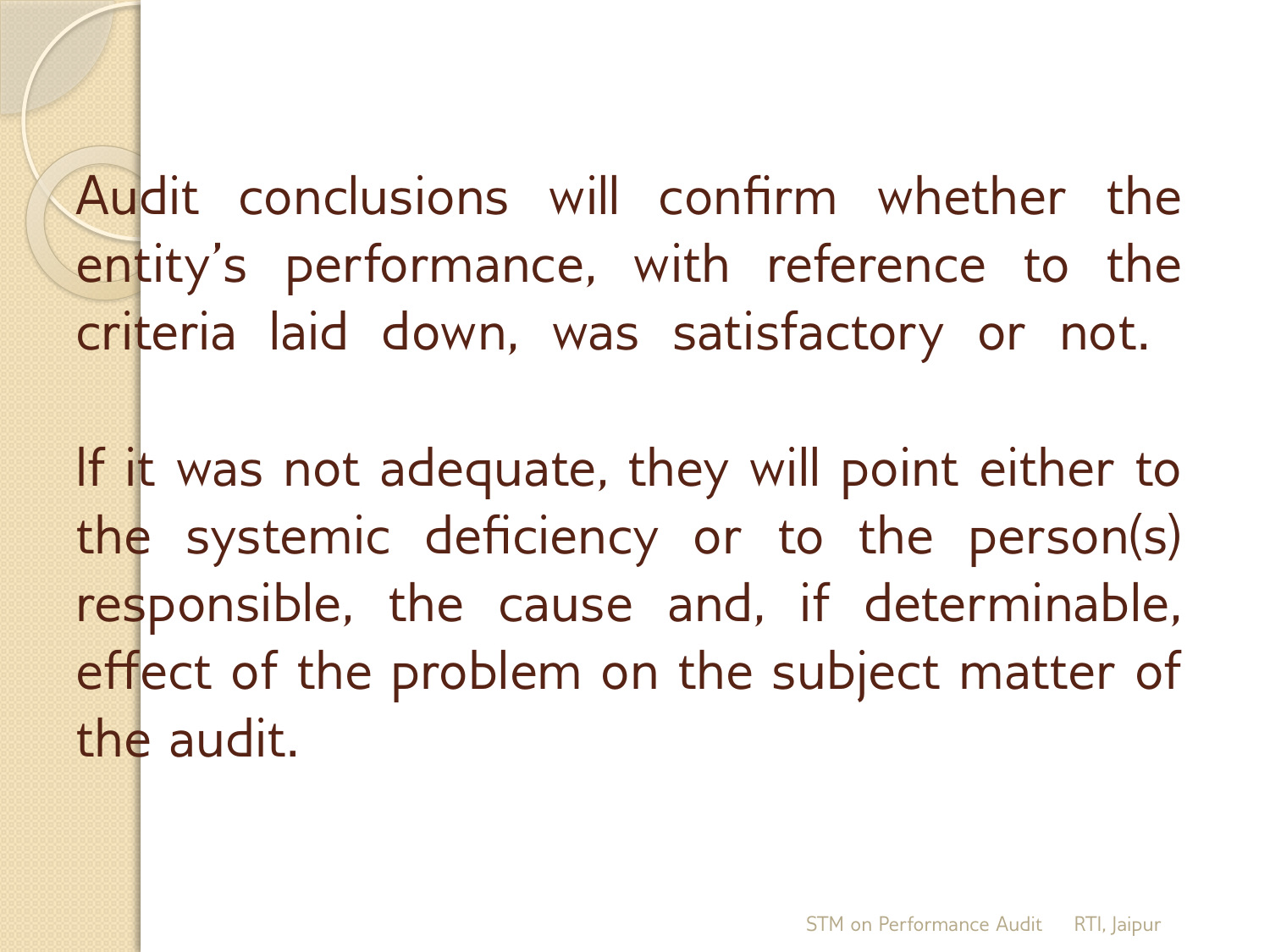

# Audit conclusions will confirm whether the entity’s performance, with reference to the criteria laid down, was satisfactory or not. If it was not adequate, they will point either to the systemic deficiency or to the person(s) responsible, the cause and, if determinable, effect of the problem on the subject matter of the audit.
STM on Performance Audit     RTI, Jaipur